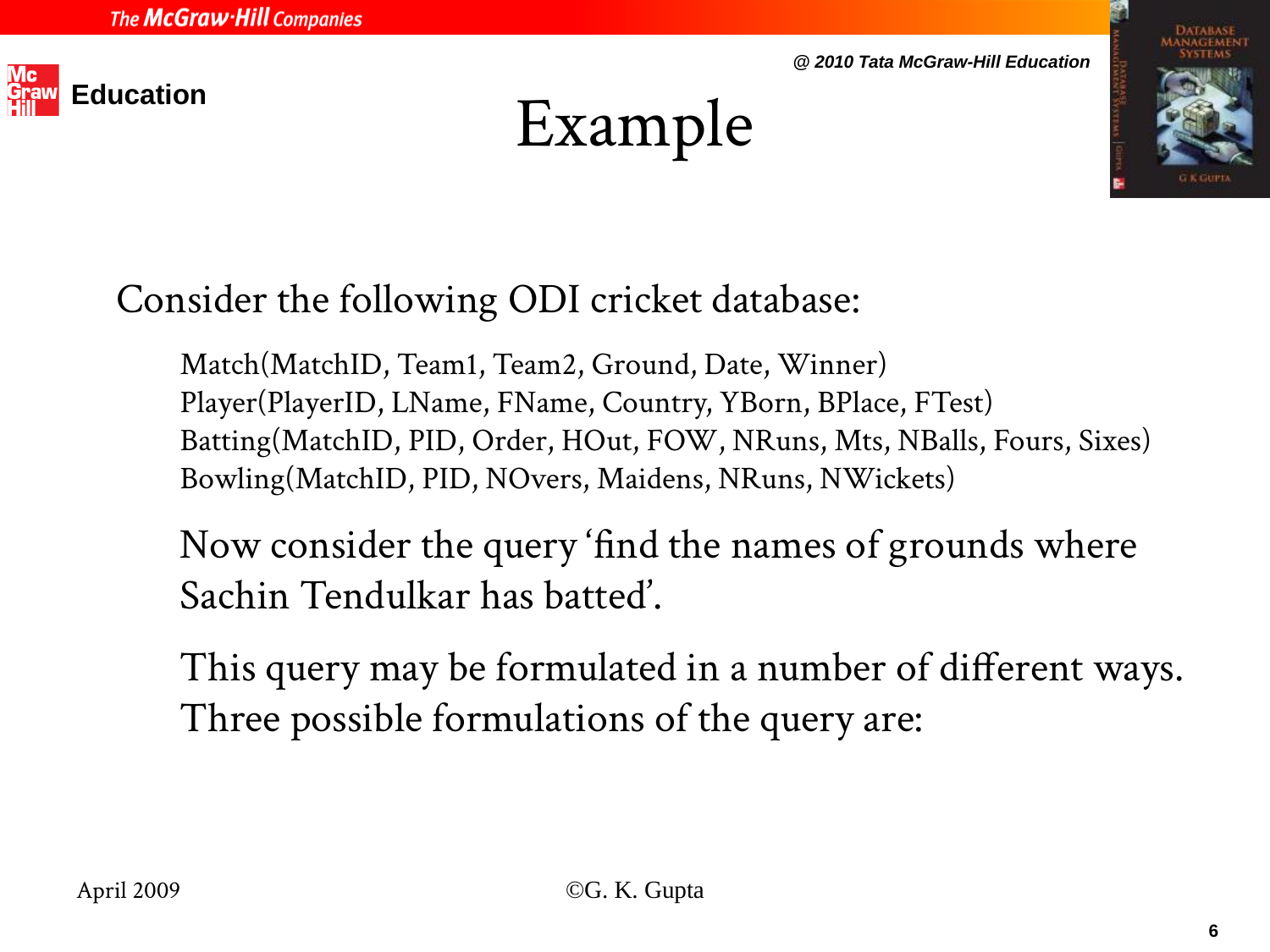

# Example
Consider the following ODI cricket database:
Match(MatchID, Team1, Team2, Ground, Date, Winner)
Player(PlayerID, LName, FName, Country, YBorn, BPlace, FTest)
Batting(MatchID, PID, Order, HOut, FOW, NRuns, Mts, NBalls, Fours, Sixes)
Bowling(MatchID, PID, NOvers, Maidens, NRuns, NWickets)
Now consider the query ‘find the names of grounds where Sachin Tendulkar has batted’.
This query may be formulated in a number of different ways. Three possible formulations of the query are:
April 2009
©G. K. Gupta